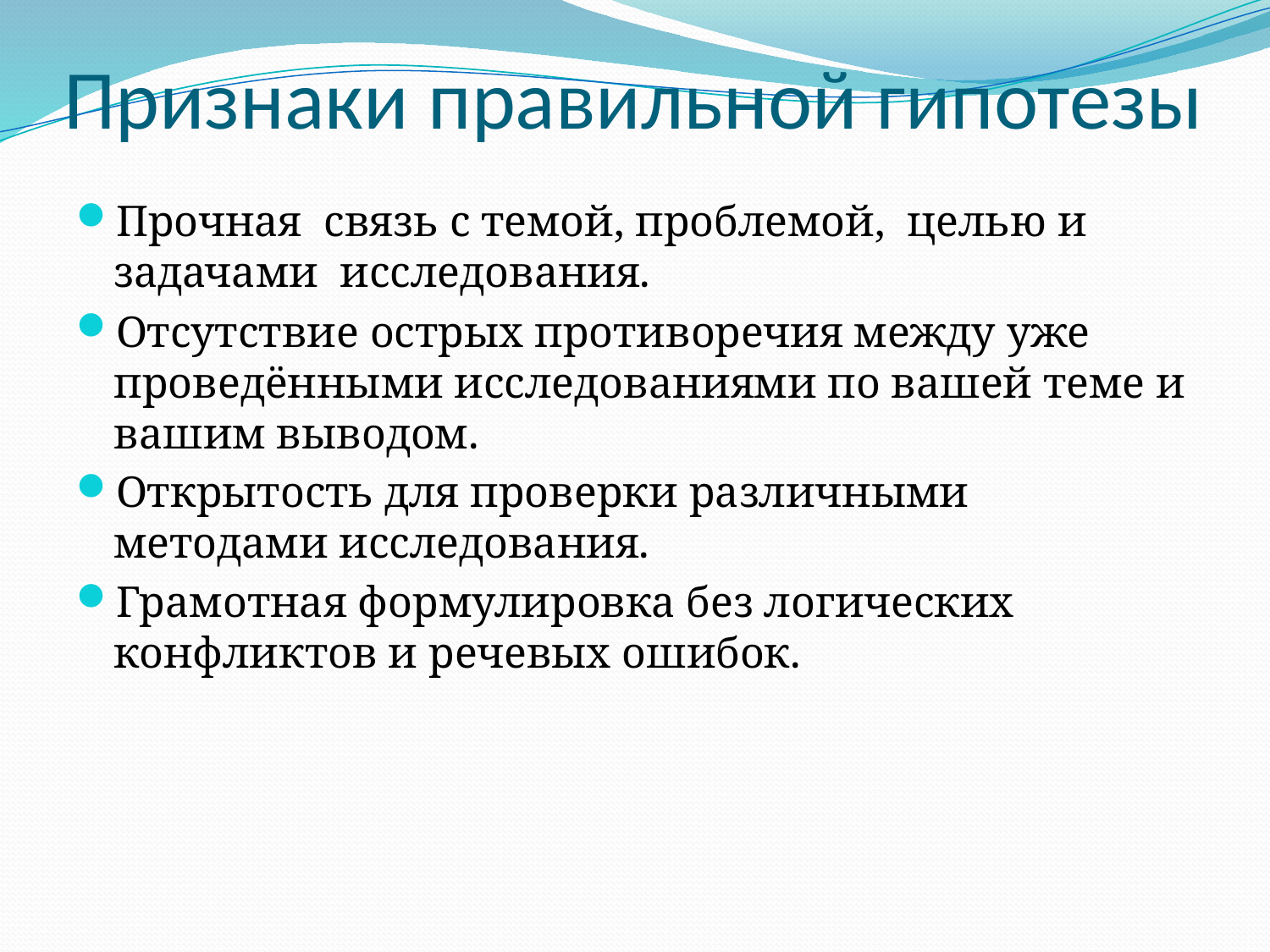

# Признаки правильной гипотезы

Прочная  связь с темой, проблемой,  целью и задачами  исследования.
Отсутствие острых противоречия между уже проведёнными исследованиями по вашей теме и вашим выводом.
Открытость для проверки различными методами исследования.
Грамотная формулировка без логических конфликтов и речевых ошибок.